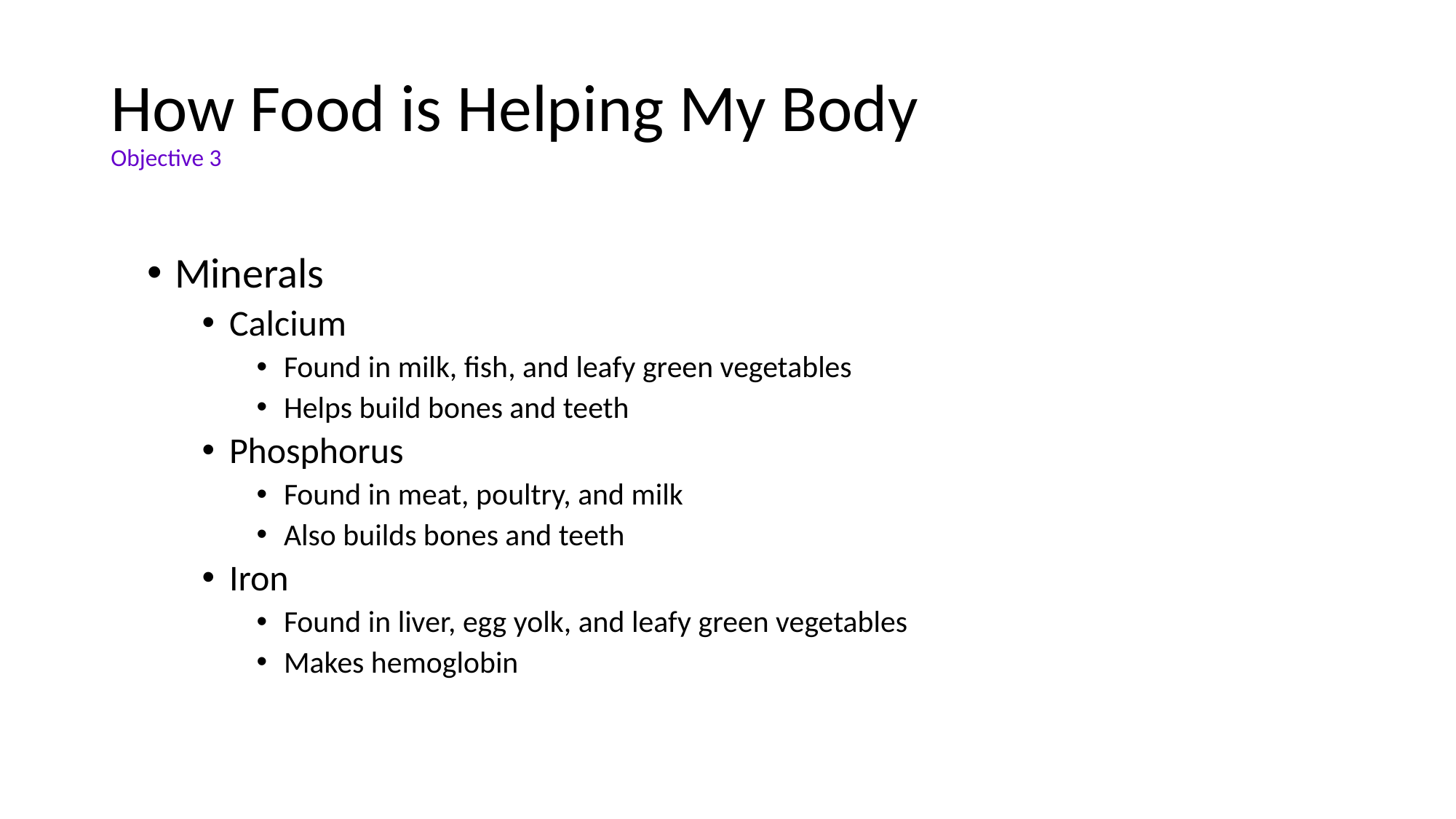

# How Food is Helping My Body Objective 3
Minerals
Calcium
Found in milk, fish, and leafy green vegetables
Helps build bones and teeth
Phosphorus
Found in meat, poultry, and milk
Also builds bones and teeth
Iron
Found in liver, egg yolk, and leafy green vegetables
Makes hemoglobin